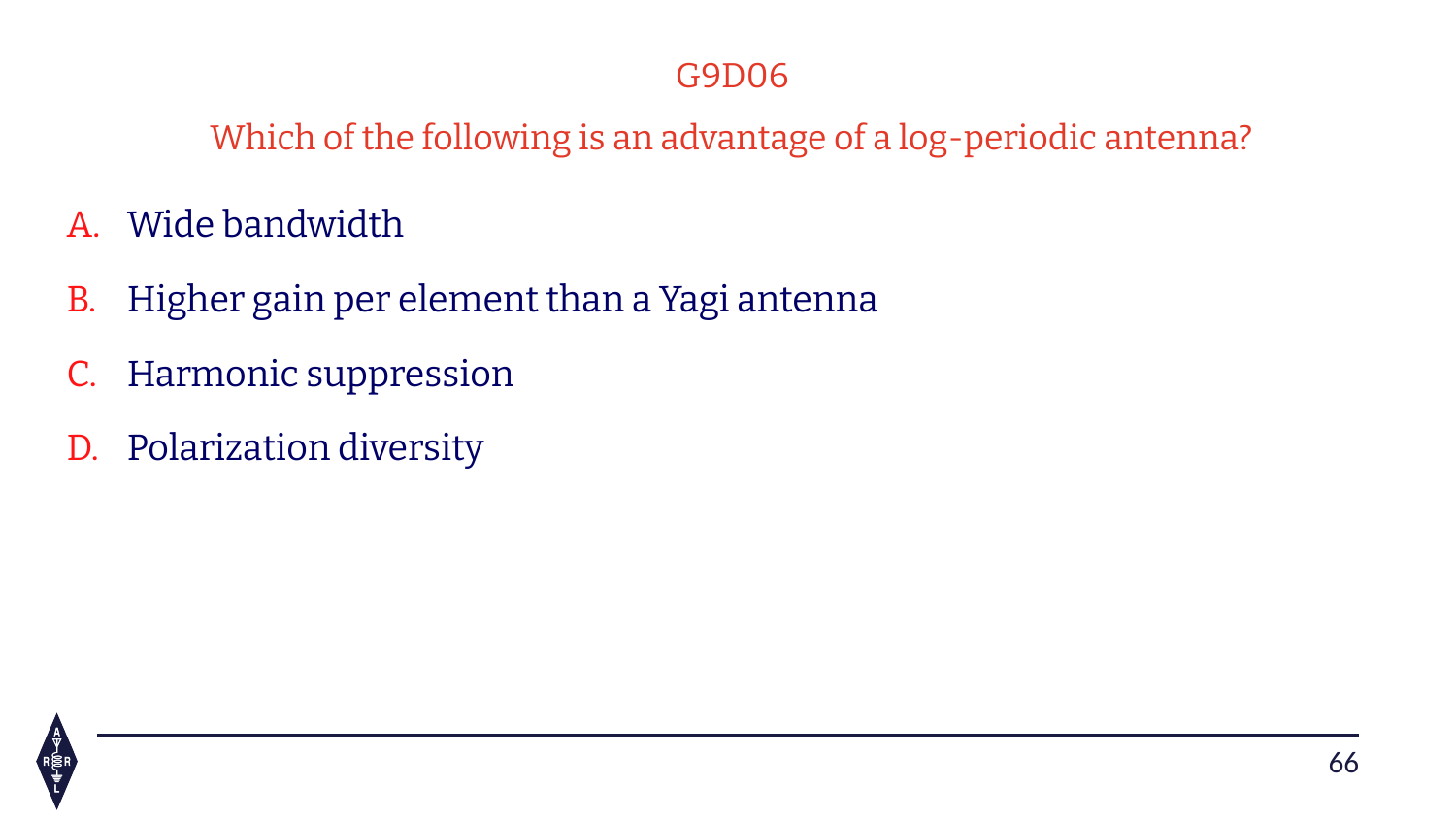

G9D06
Which of the following is an advantage of a log-periodic antenna?
Wide bandwidth
Higher gain per element than a Yagi antenna
Harmonic suppression
Polarization diversity
66